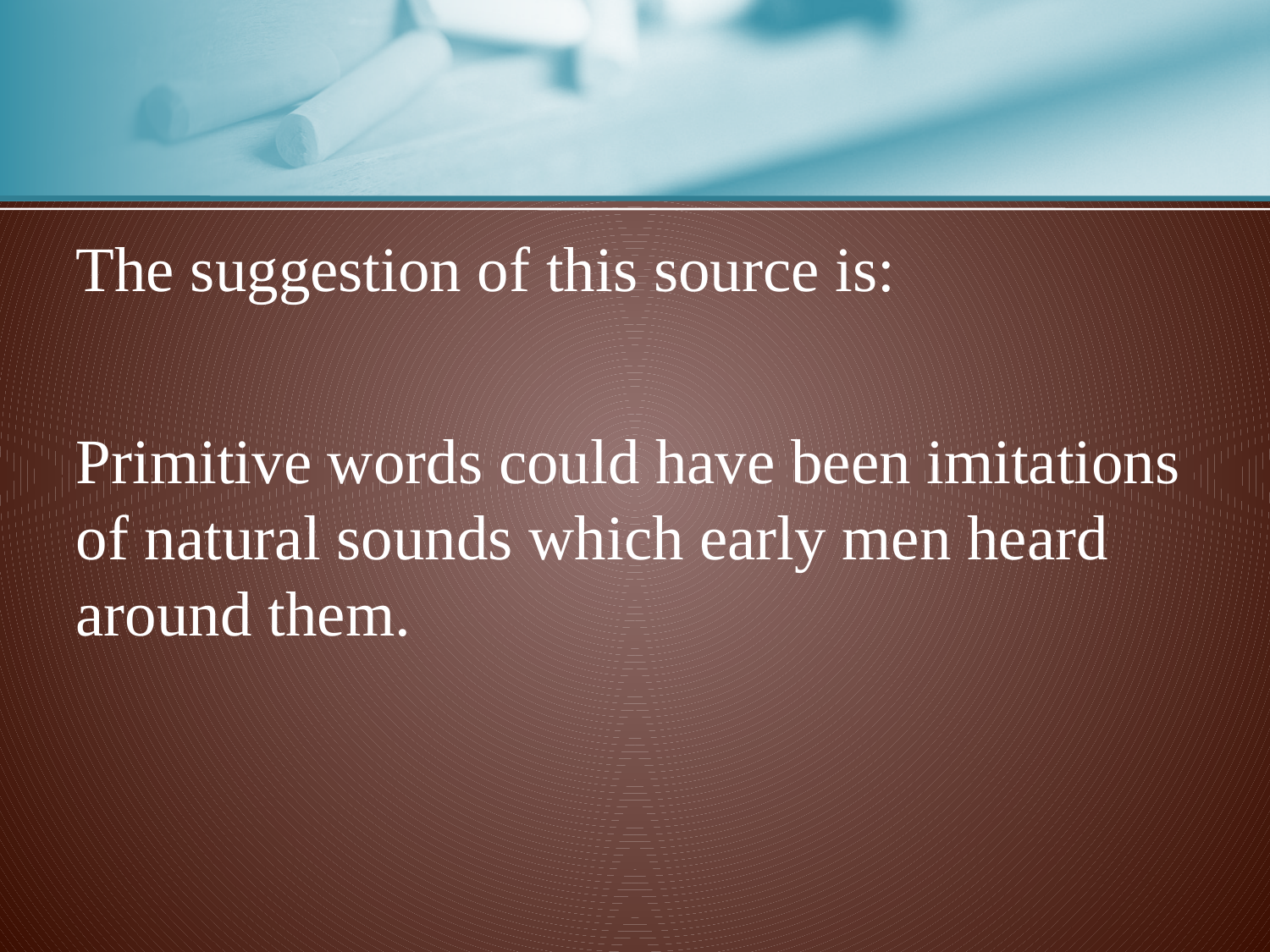

The suggestion of this source is:

Primitive words could have been imitations of natural sounds which early men heard around them.